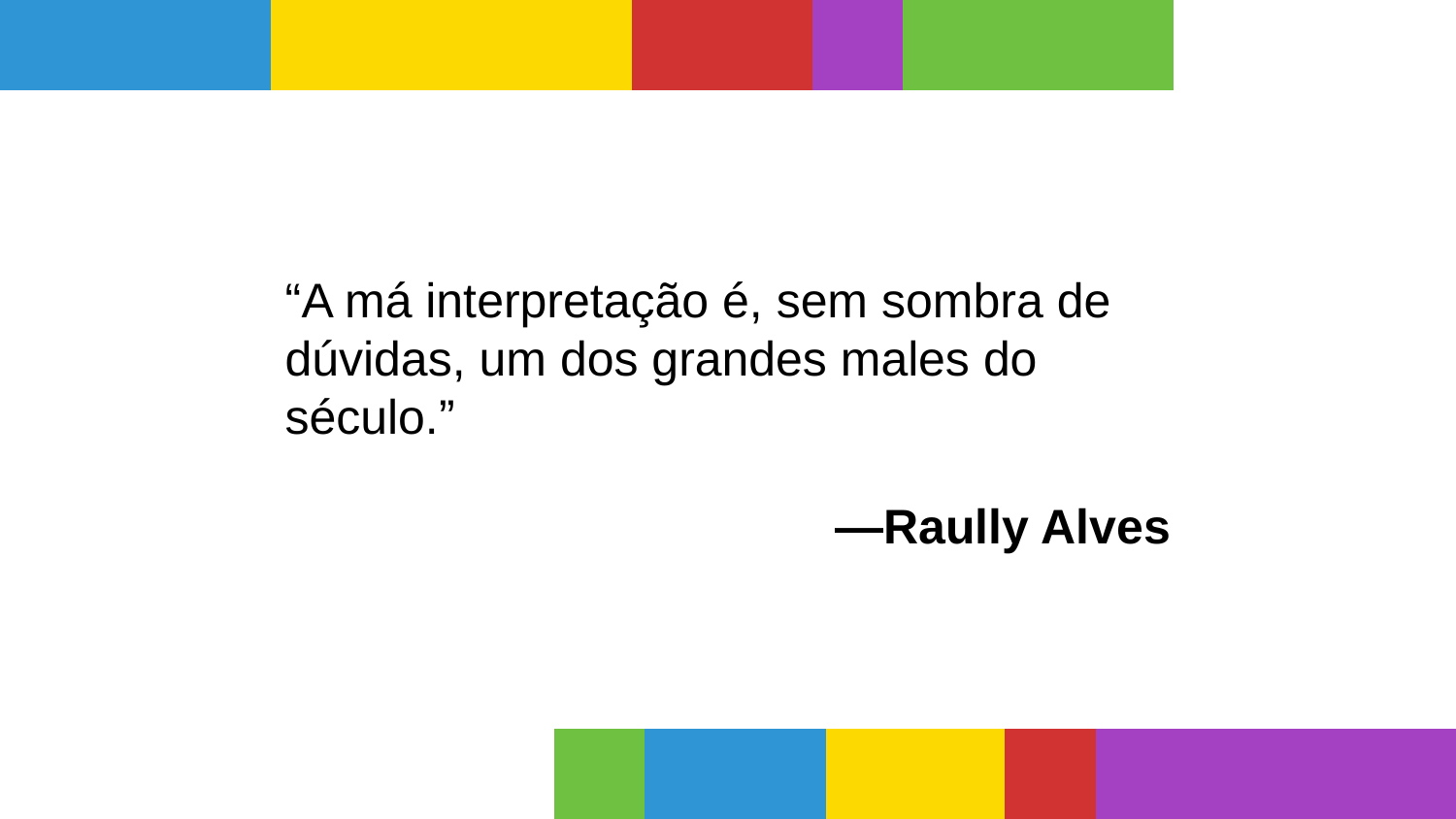

“A má interpretação é, sem sombra de dúvidas, um dos grandes males do século.”
# —Raully Alves